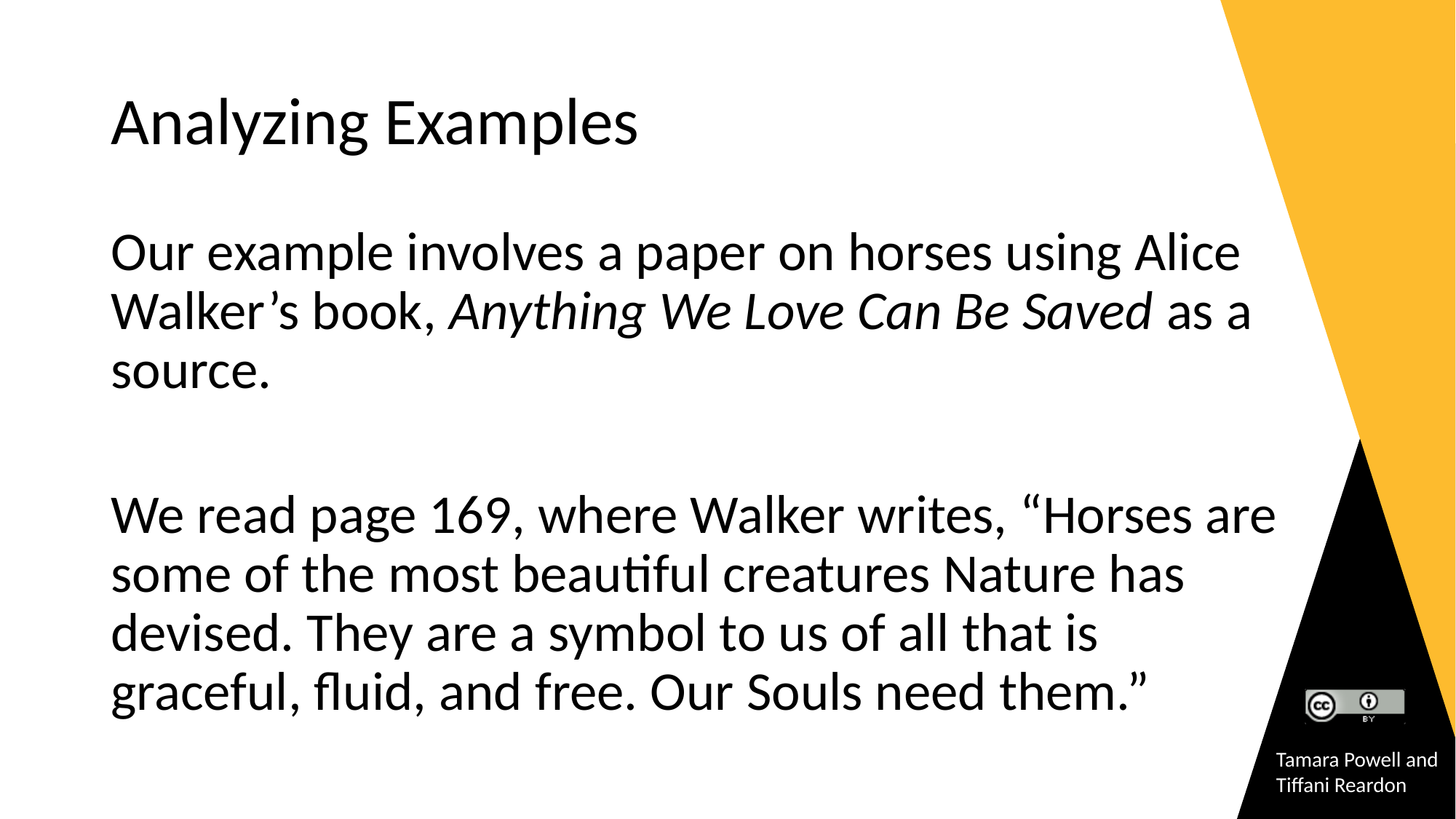

# Analyzing Examples
Our example involves a paper on horses using Alice Walker’s book, Anything We Love Can Be Saved as a source.

We read page 169, where Walker writes, “Horses are some of the most beautiful creatures Nature has devised. They are a symbol to us of all that is graceful, fluid, and free. Our Souls need them.”